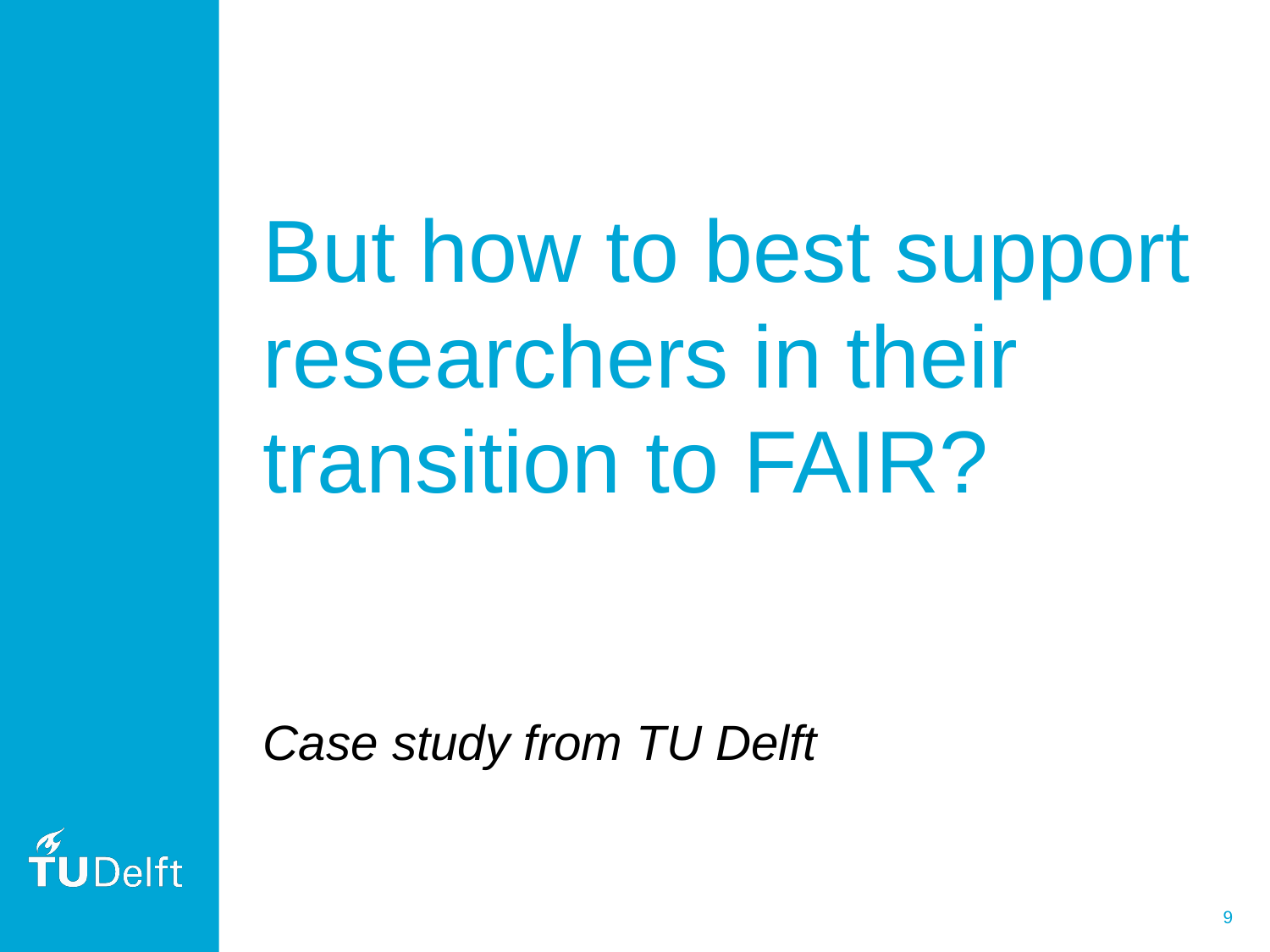

# But how to best support researchers in their transition to FAIR?
Case study from TU Delft